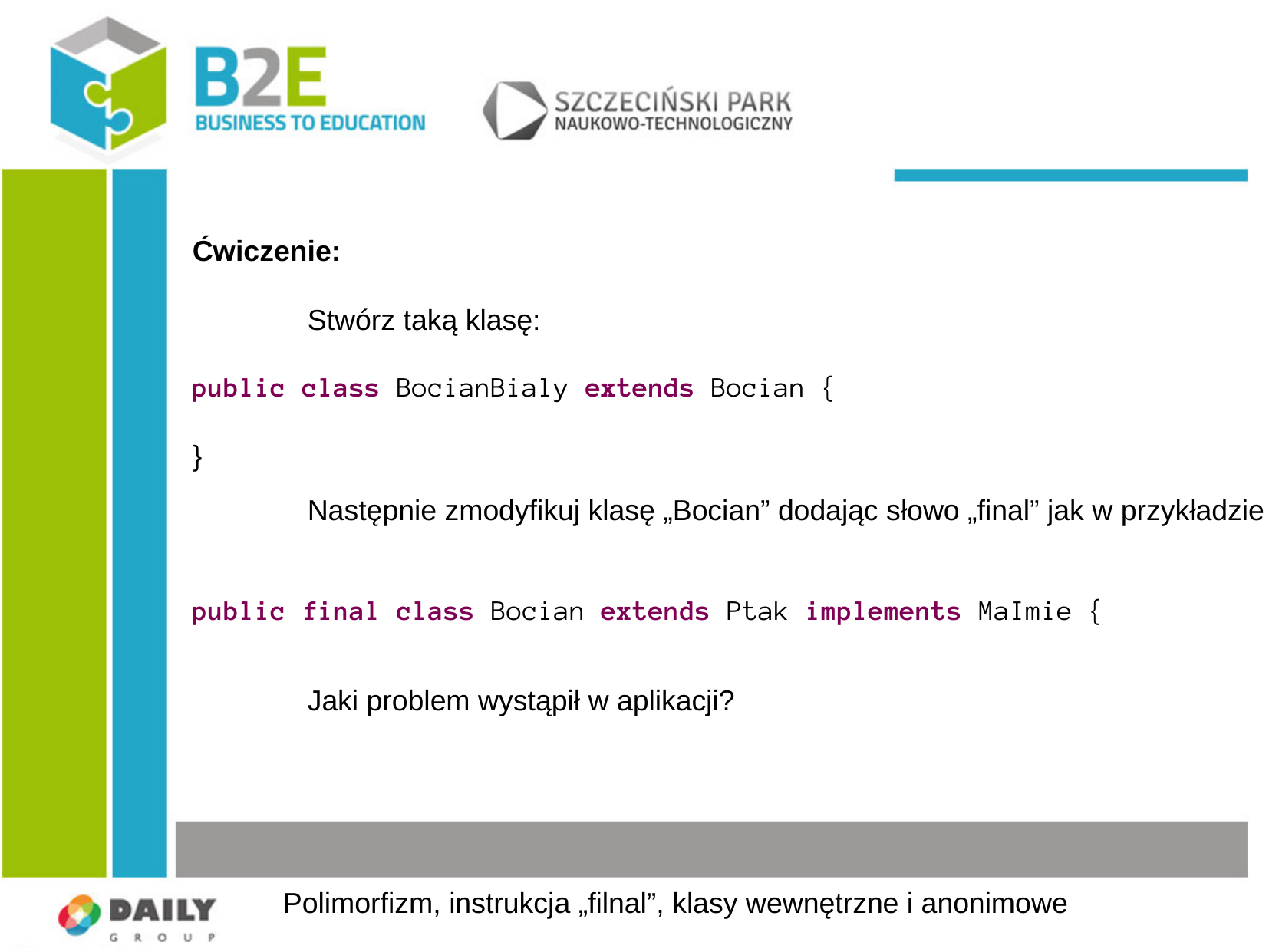

Ćwiczenie:

	Stwórz taką klasę:
public class BocianBialy extends Bocian {

}
	Następnie zmodyfikuj klasę „Bocian” dodając słowo „final” jak w przykładzie poniżej.
public final class Bocian extends Ptak implements MaImie {
	Jaki problem wystąpił w aplikacji?
Polimorfizm, instrukcja „filnal”, klasy wewnętrzne i anonimowe